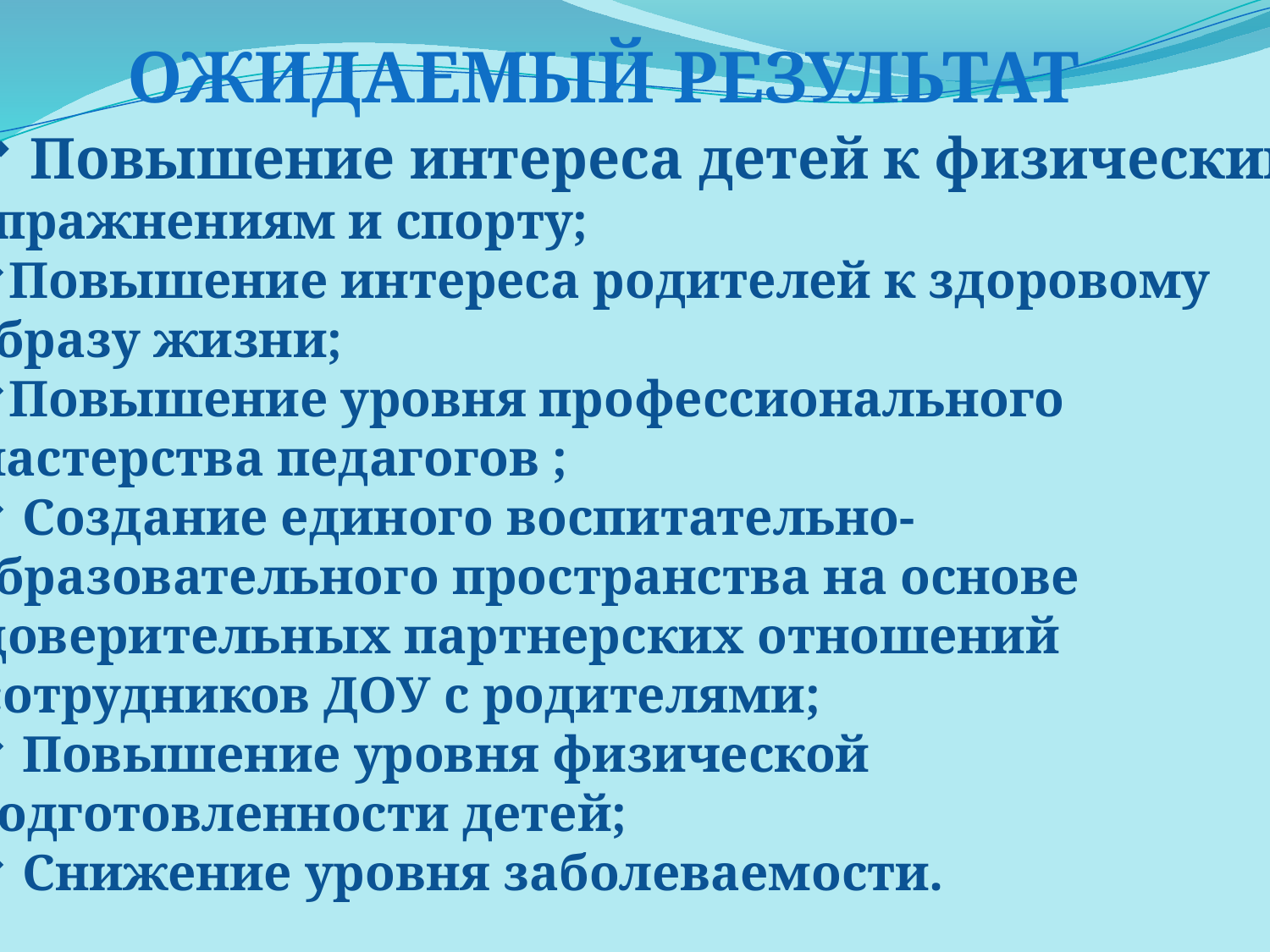

Ожидаемый результат
 Повышение интереса детей к физическим
упражнениям и спорту;
Повышение интереса родителей к здоровому
образу жизни;
Повышение уровня профессионального
мастерства педагогов ;
 Создание единого воспитательно-
образовательного пространства на основе
 доверительных партнерских отношений
 сотрудников ДОУ с родителями;
 Повышение уровня физической
подготовленности детей;
 Снижение уровня заболеваемости.